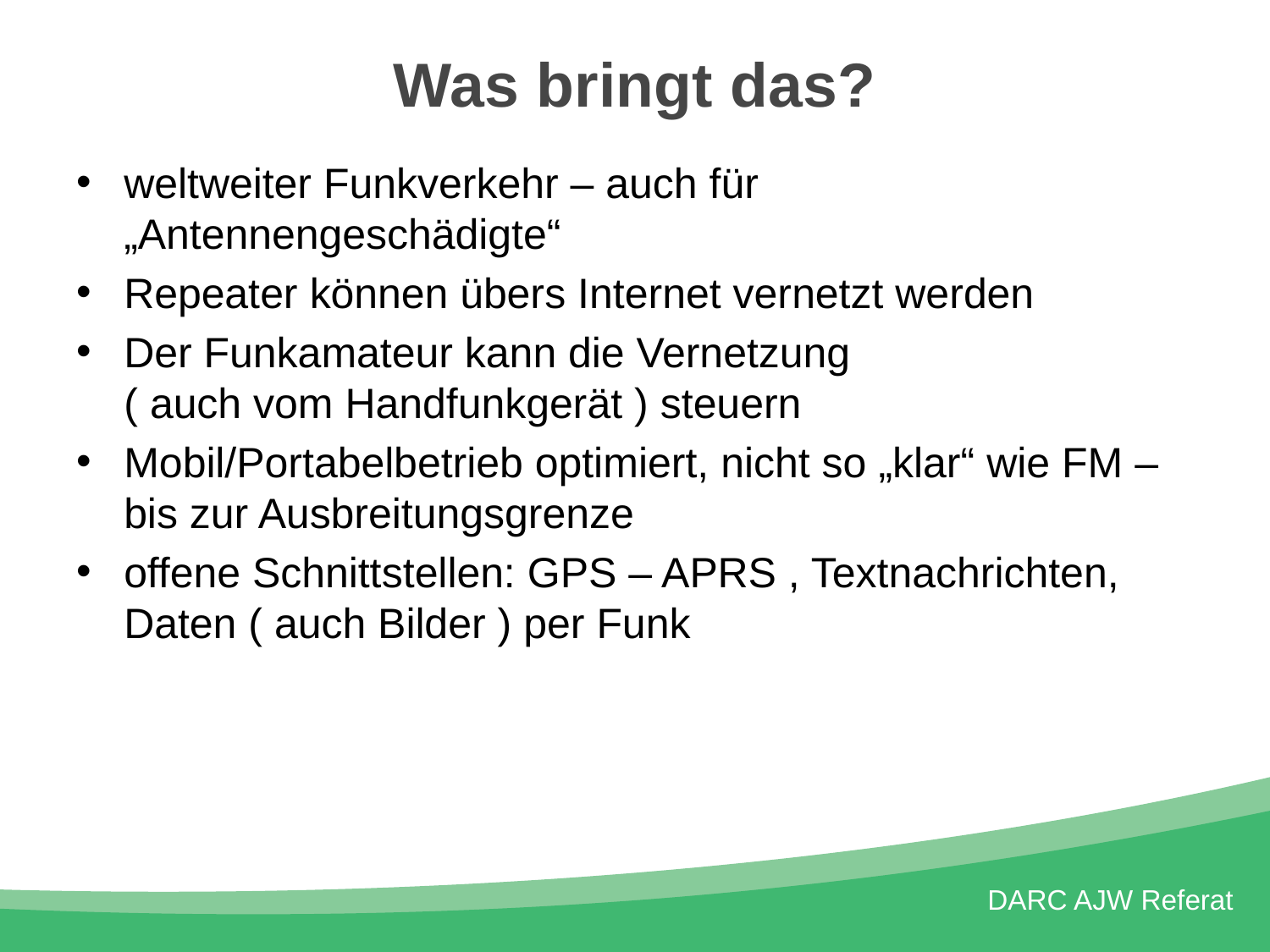

# Was bringt das?
weltweiter Funkverkehr – auch für „Antennengeschädigte“
Repeater können übers Internet vernetzt werden
Der Funkamateur kann die Vernetzung
( auch vom Handfunkgerät ) steuern
Mobil/Portabelbetrieb optimiert, nicht so „klar“ wie FM – bis zur Ausbreitungsgrenze
offene Schnittstellen: GPS – APRS , Textnachrichten,  Daten ( auch Bilder ) per Funk